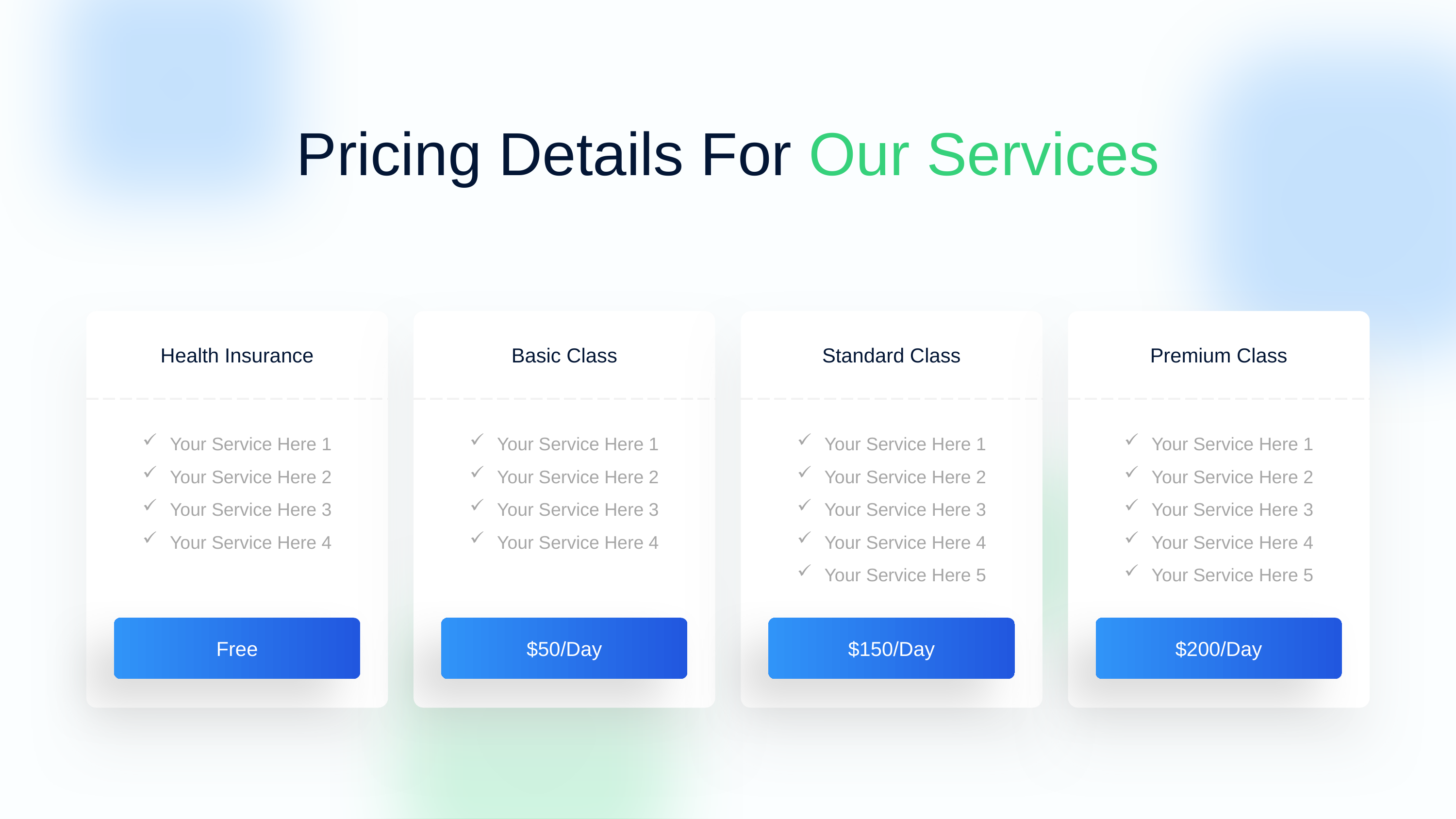

Pricing Details For Our Services

Health Insurance
Basic Class
Standard Class
Premium Class
Your Service Here 1
Your Service Here 2
Your Service Here 3
Your Service Here 4
Your Service Here 1
Your Service Here 2
Your Service Here 3
Your Service Here 4
Your Service Here 1
Your Service Here 2
Your Service Here 3
Your Service Here 4
Your Service Here 5
Your Service Here 1
Your Service Here 2
Your Service Here 3
Your Service Here 4
Your Service Here 5

Free
$50/Day
$150/Day
$200/Day